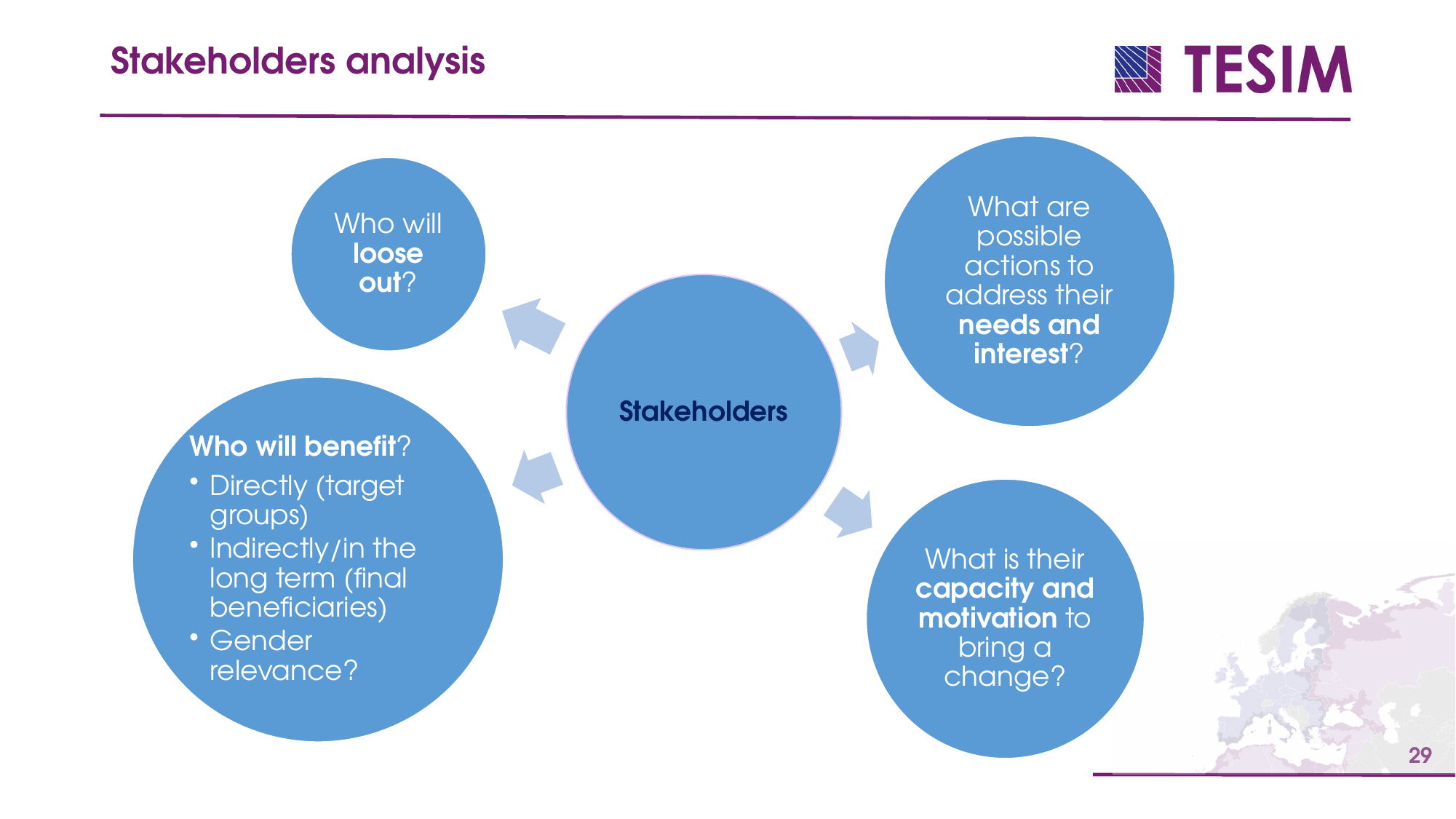

Stakeholders analysis
Stakeholders

What is their capacity and motivation to bring a change?

What are possible actions to address their needs and interest?

Who will benefit?
Directly (target groups)
Indirectly/in the long term (final beneficiaries)
Gender relevance?

Who will loose out?